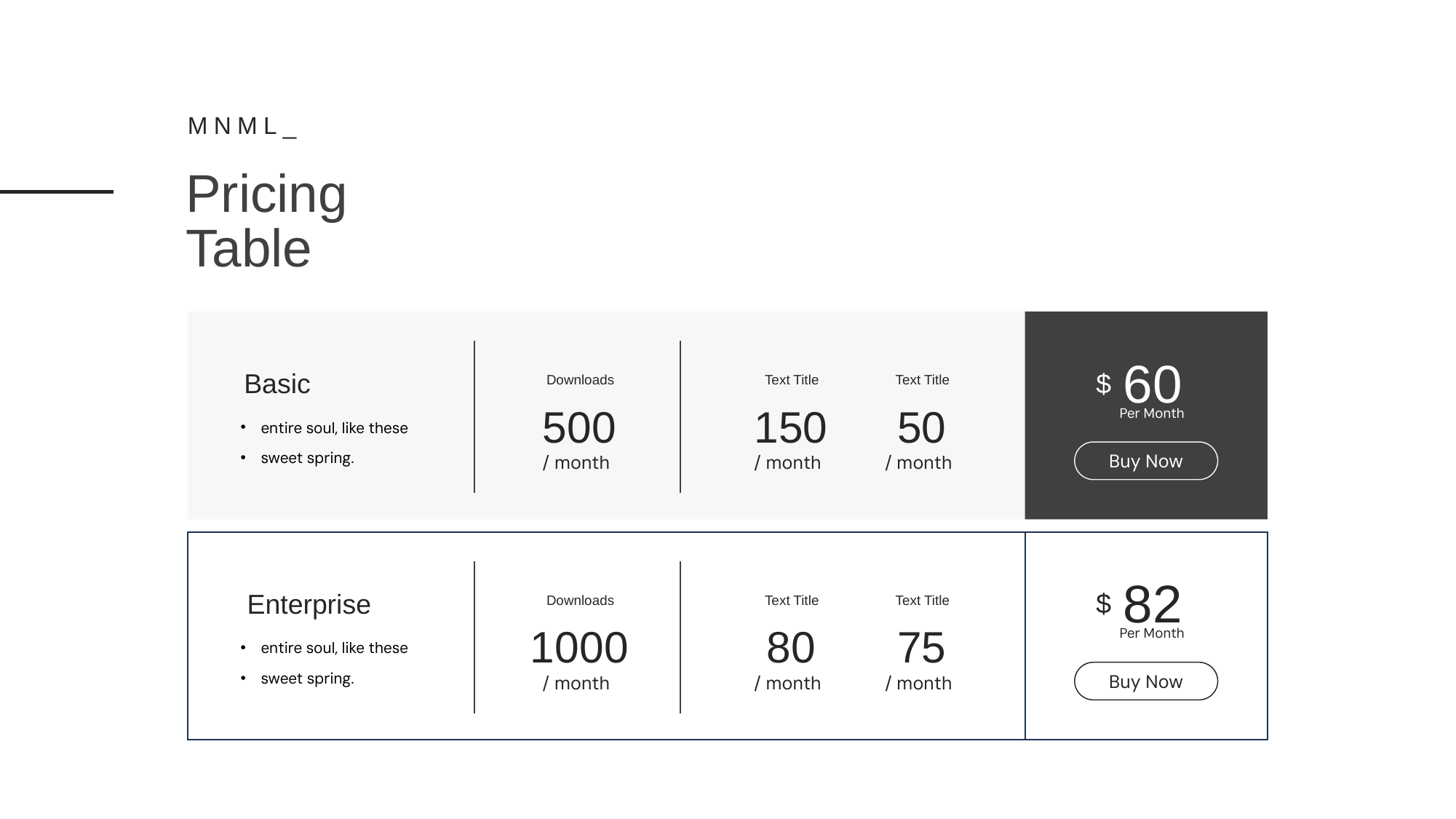

Mnml_
Pricing
Table

60
$
Basic
Downloads
Text Title
Text Title
500
150
50
Per Month
entire soul, like these
sweet spring.

Buy Now
/ month
/ month
/ month

82
$
Enterprise
Downloads
Text Title
Text Title
1000
80
75
Per Month
entire soul, like these
sweet spring.

Buy Now
/ month
/ month
/ month